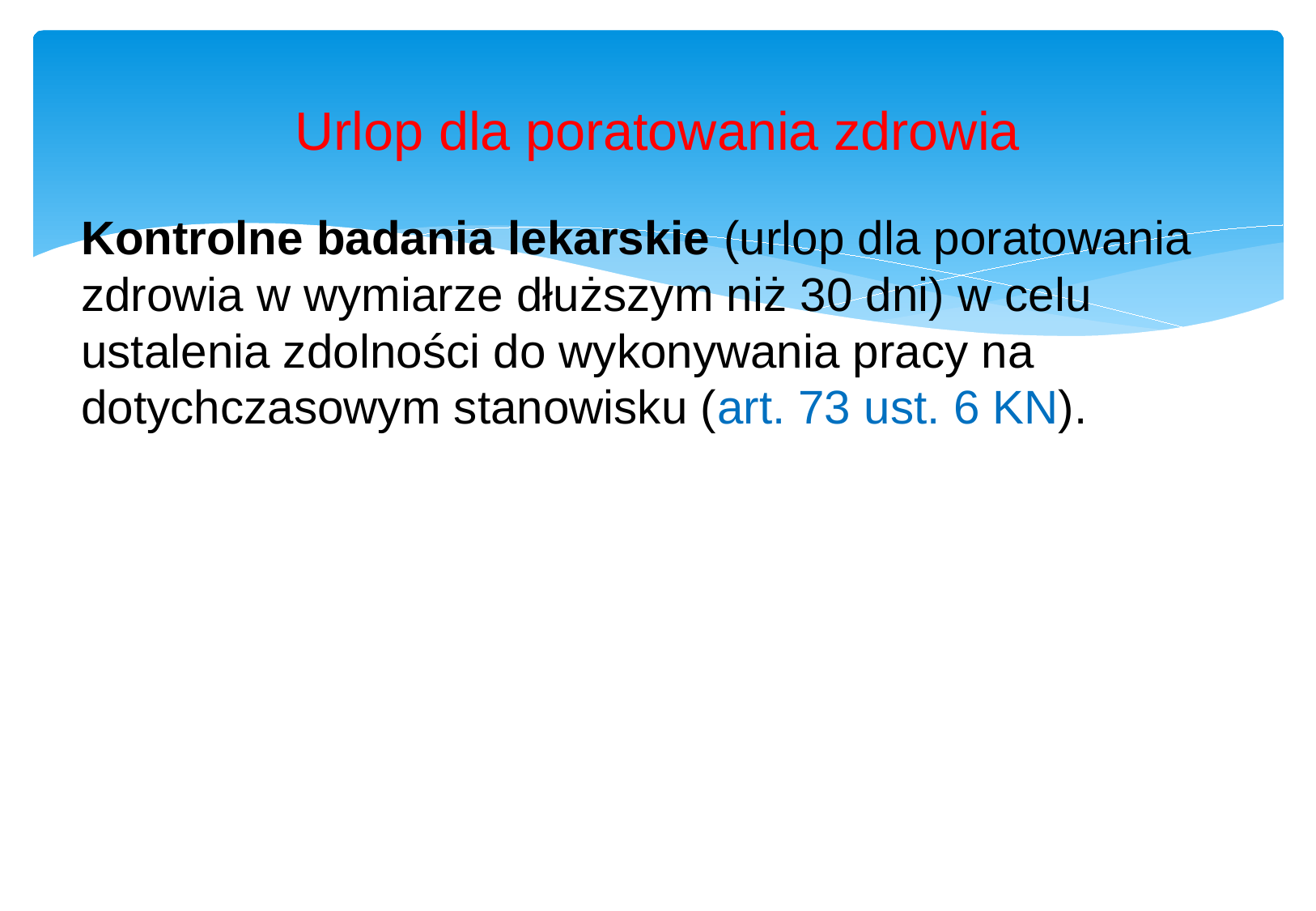

# Urlop dla poratowania zdrowia

Kontrolne badania lekarskie (urlop dla poratowania zdrowia w wymiarze dłuższym niż 30 dni) w celu ustalenia zdolności do wykonywania pracy na dotychczasowym stanowisku (art. 73 ust. 6 KN).